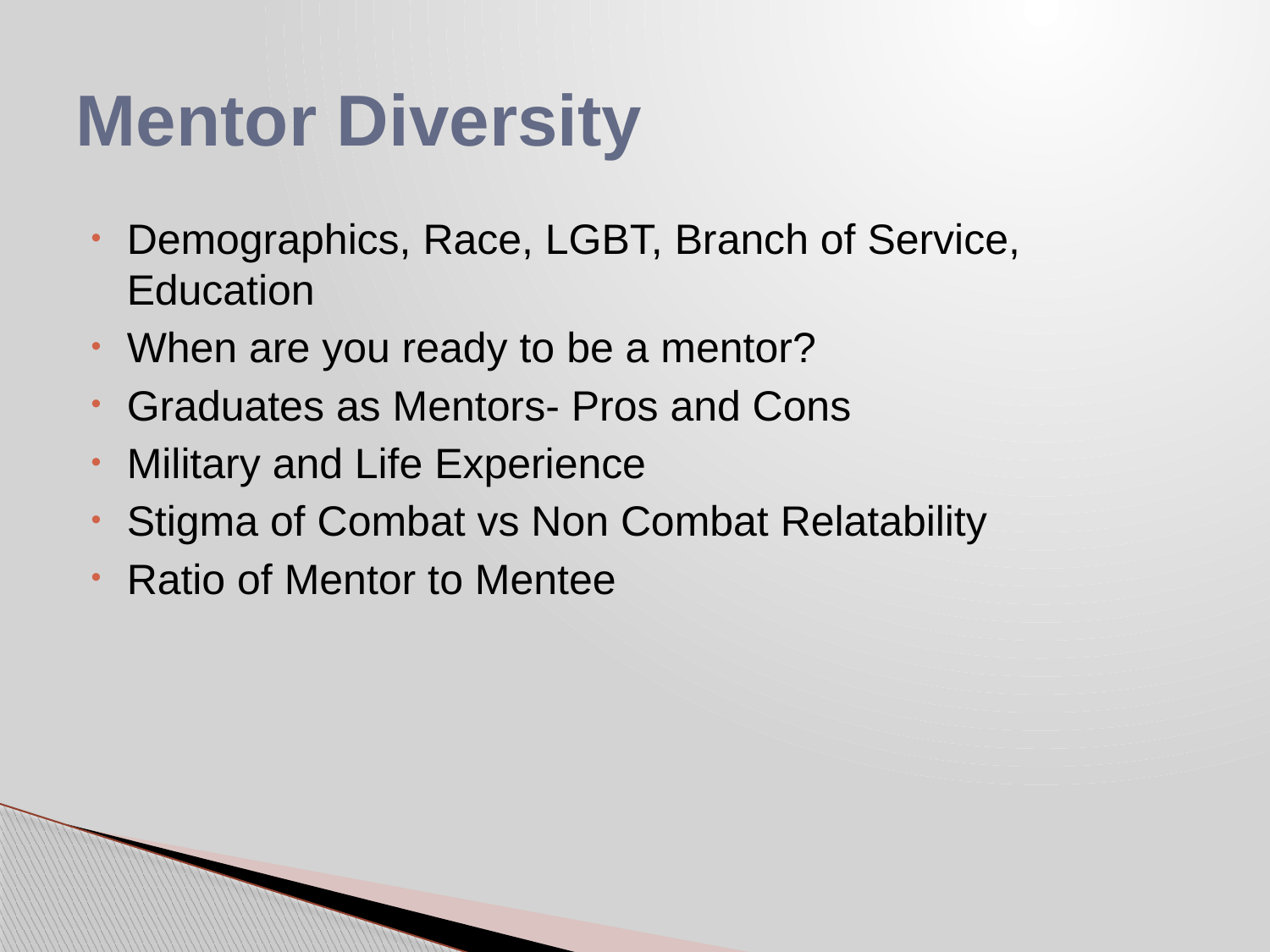

# Mentor Diversity
Demographics, Race, LGBT, Branch of Service, Education
When are you ready to be a mentor?
Graduates as Mentors- Pros and Cons
Military and Life Experience
Stigma of Combat vs Non Combat Relatability
Ratio of Mentor to Mentee